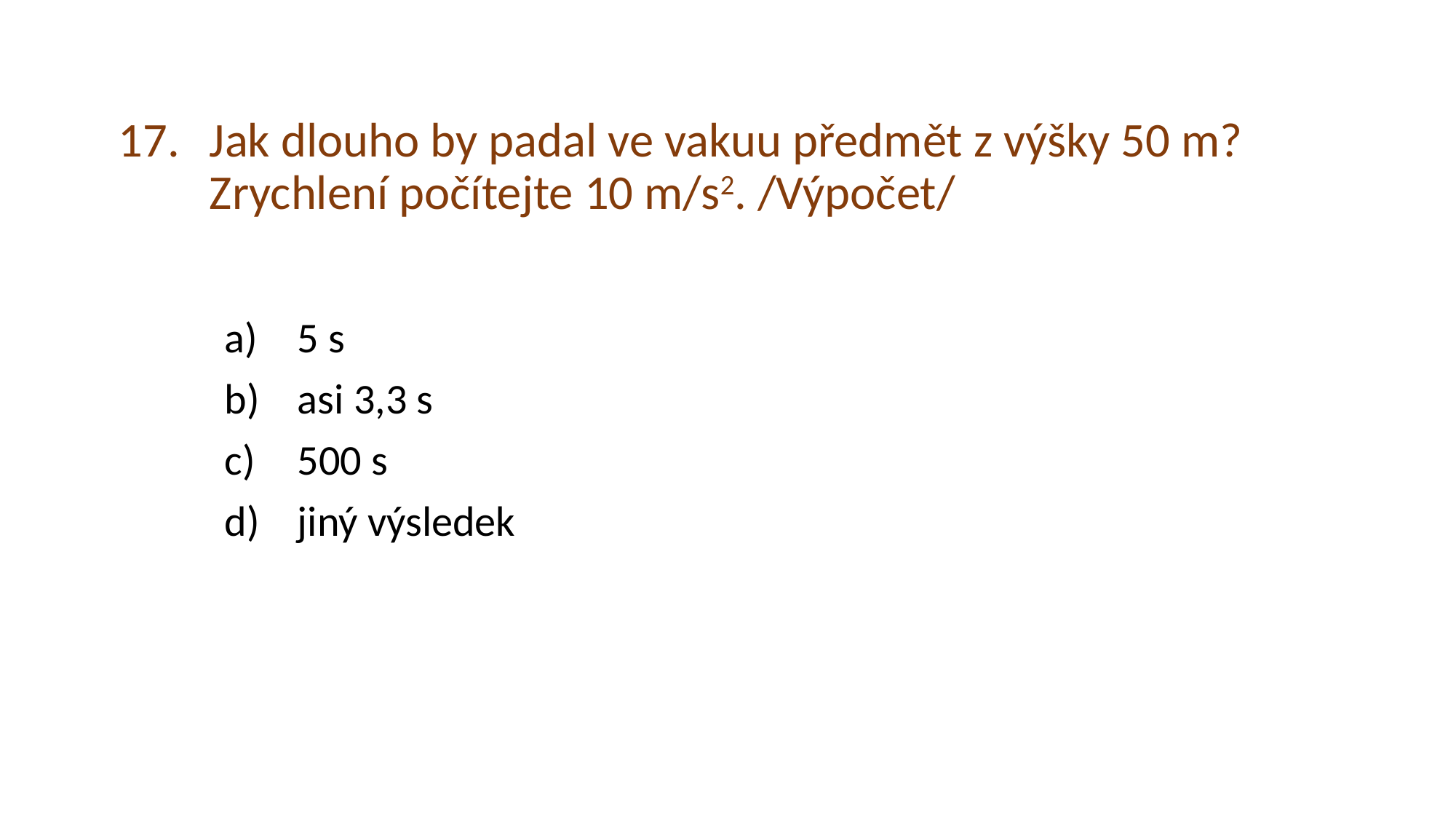

# Jak dlouho by padal ve vakuu předmět z výšky 50 m? Zrychlení počítejte 10 m/s2. /Výpočet/
5 s
asi 3,3 s
500 s
jiný výsledek